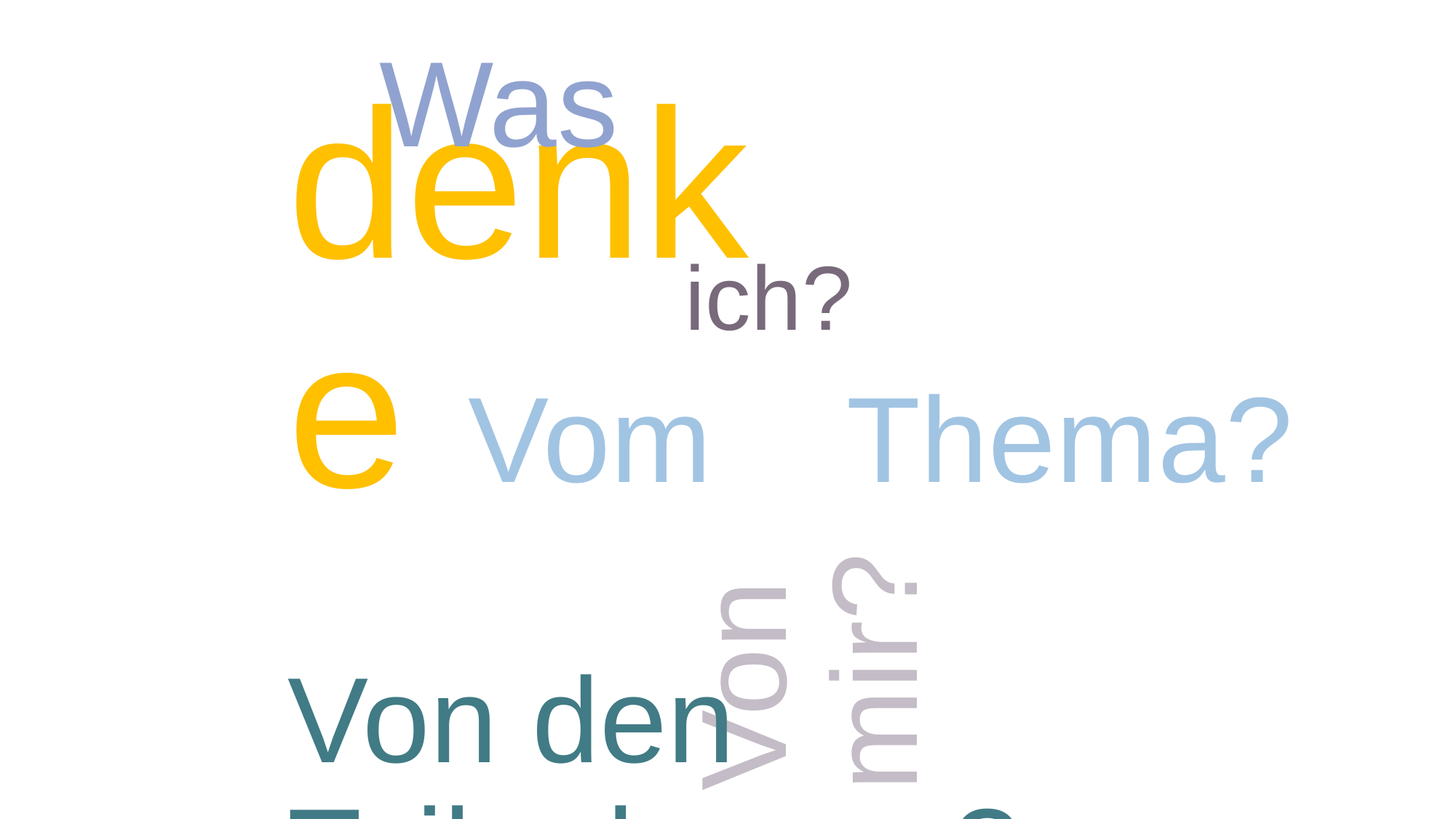

Was
denke
ich?
Vom    Thema?
Von mir?
Von den    Teilnehmern?